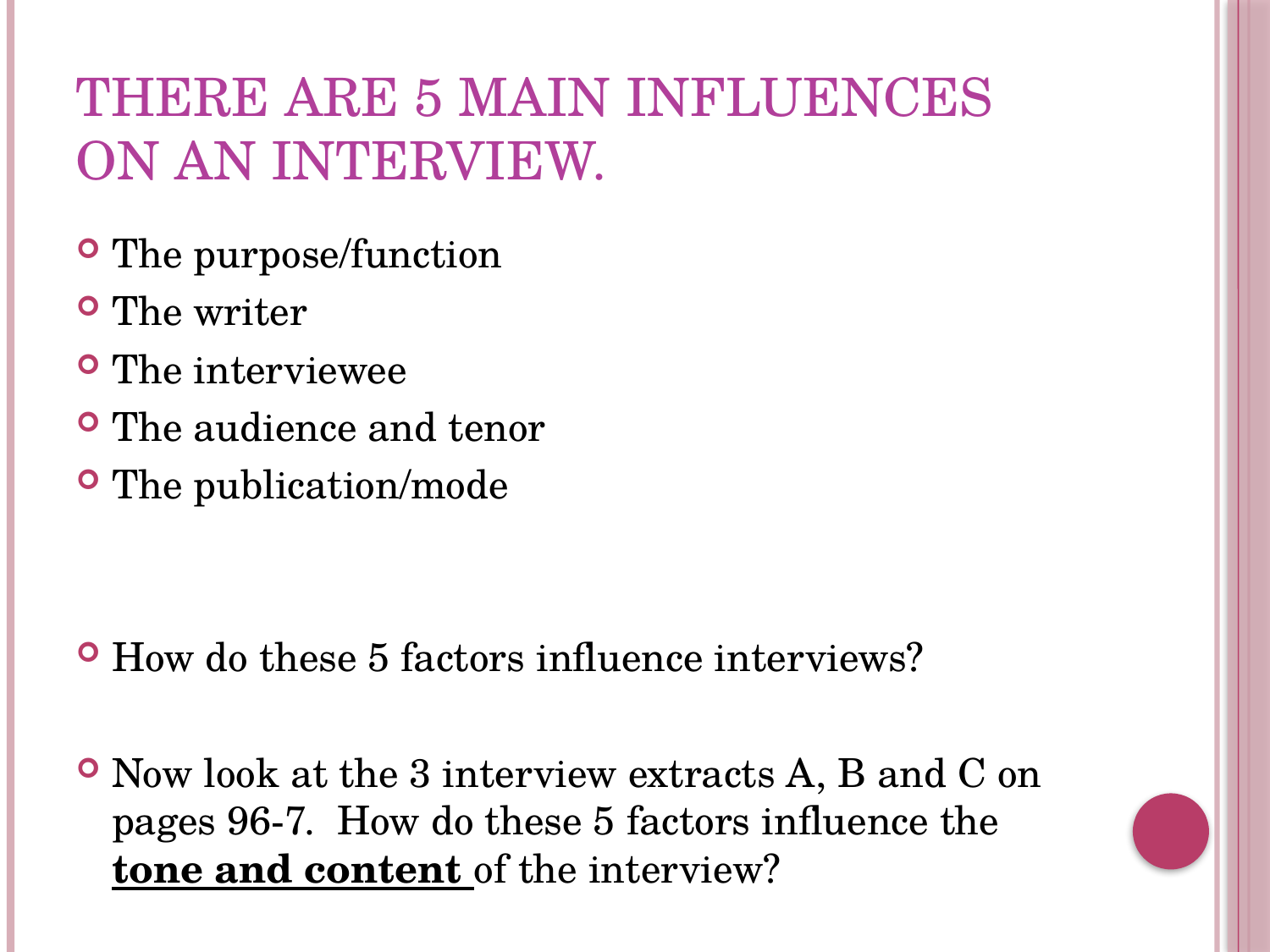

# There are 5 main influences on an interview.
The purpose/function
The writer
The interviewee
The audience and tenor
The publication/mode

How do these 5 factors influence interviews?

Now look at the 3 interview extracts A, B and C on pages 96-7.  How do these 5 factors influence the tone and content of the interview?